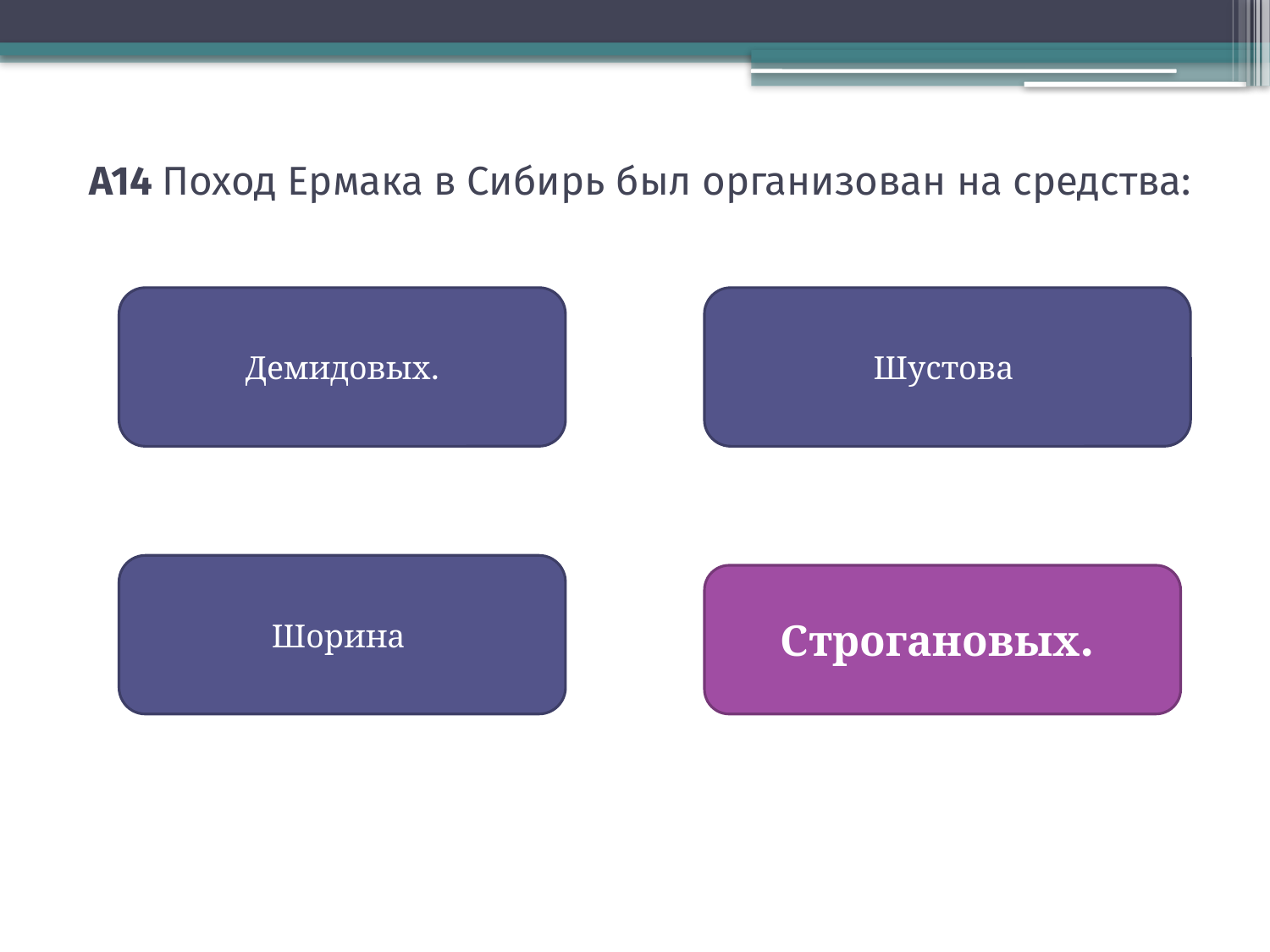

# А14 Поход Ермака в Сибирь был организован на средства:
Демидовых.
Шустова
Шорина
Строгановых.